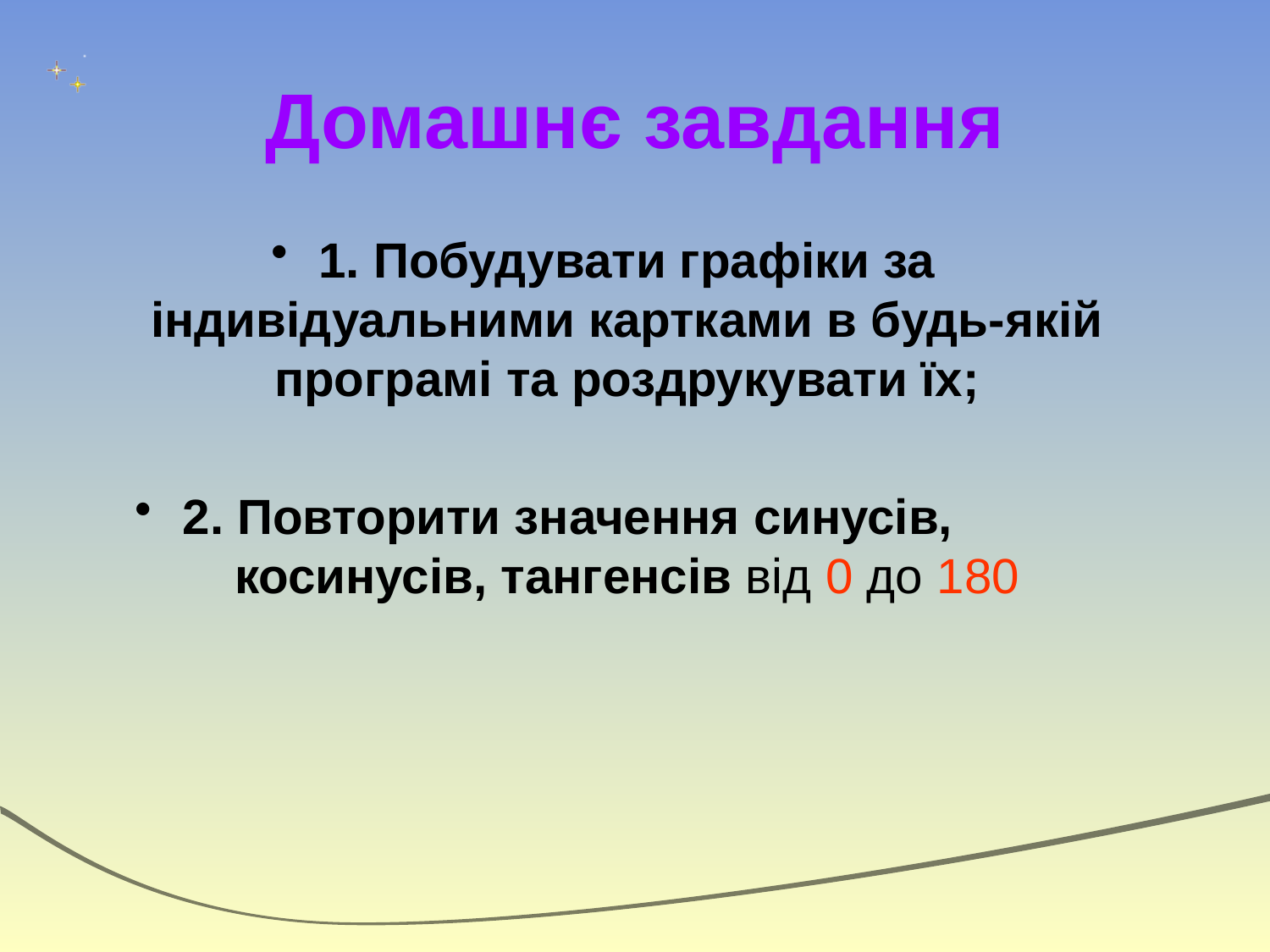

# Домашнє завдання
1. Побудувати графіки за індивідуальними картками в будь-якій програмі та роздрукувати їх;

2. Повторити значення синусів, 	косинусів, тангенсів від 0 до 180